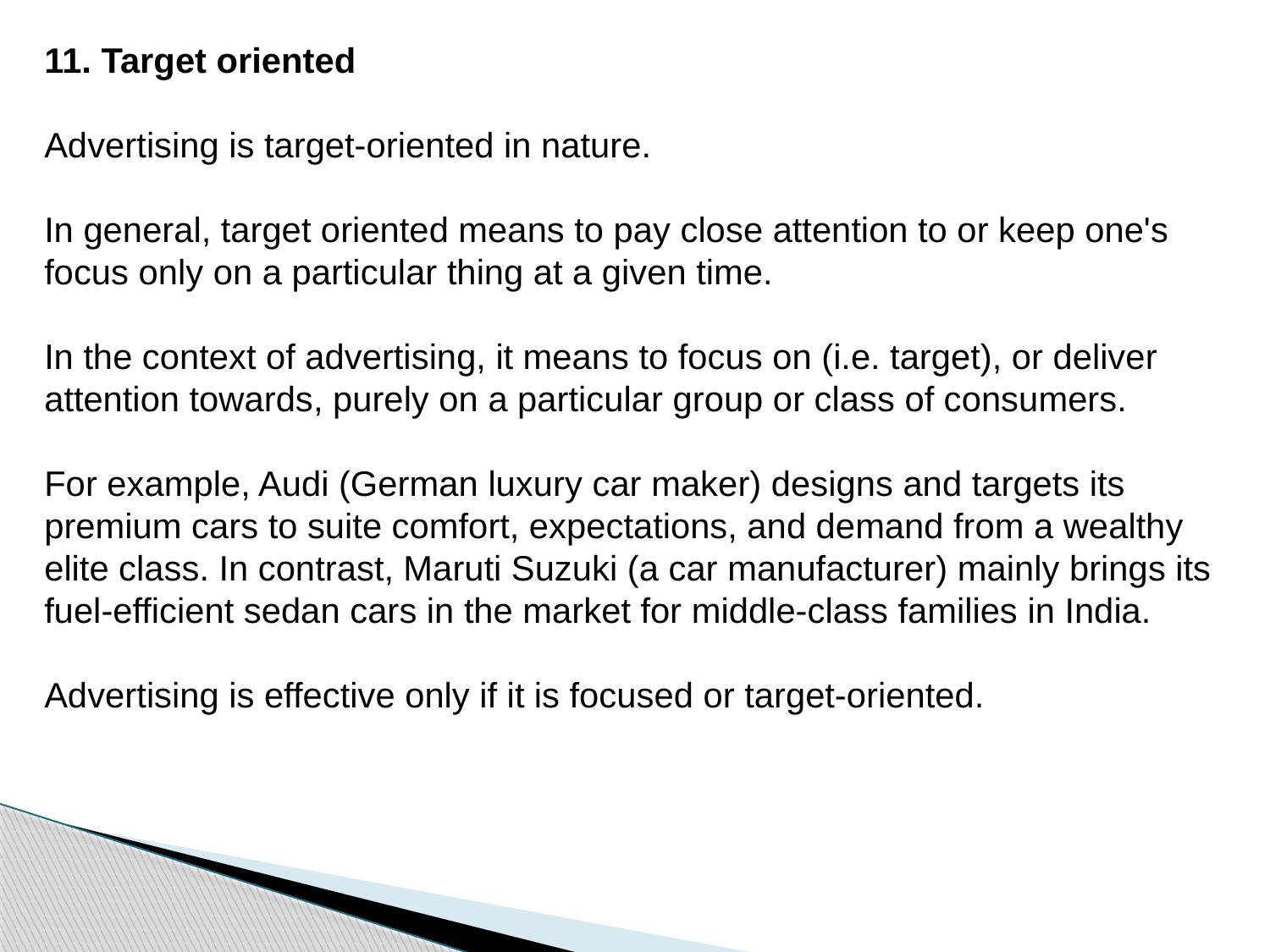

11. Target oriented
Advertising is target-oriented in nature.

In general, target oriented means to pay close attention to or keep one's focus only on a particular thing at a given time.

In the context of advertising, it means to focus on (i.e. target), or deliver attention towards, purely on a particular group or class of consumers.

For example, Audi (German luxury car maker) designs and targets its premium cars to suite comfort, expectations, and demand from a wealthy elite class. In contrast, Maruti Suzuki (a car manufacturer) mainly brings its fuel-efficient sedan cars in the market for middle-class families in India.

Advertising is effective only if it is focused or target-oriented.